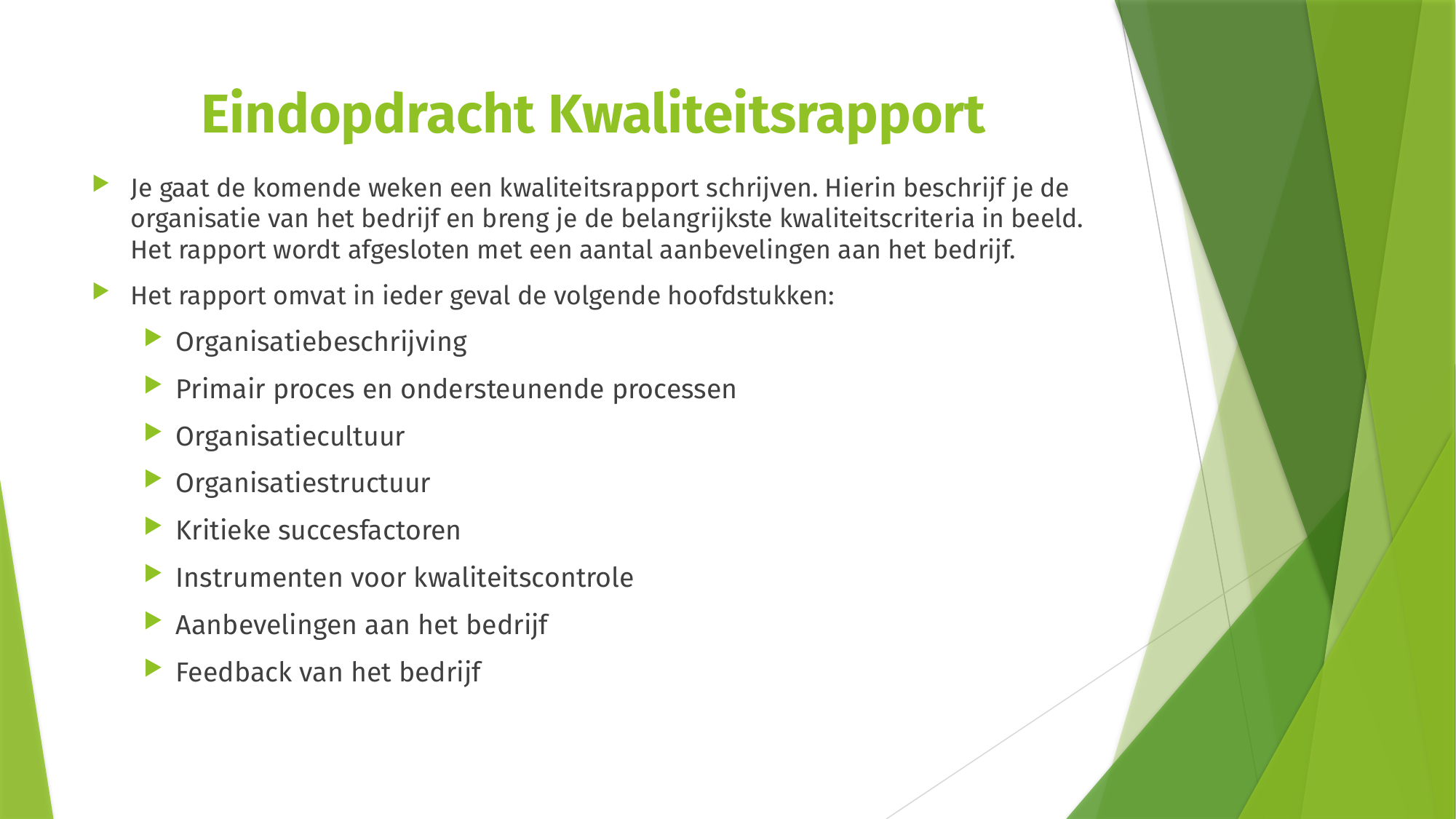

# Eindopdracht Kwaliteitsrapport
Je gaat de komende weken een kwaliteitsrapport schrijven. Hierin beschrijf je de organisatie van het bedrijf en breng je de belangrijkste kwaliteitscriteria in beeld. Het rapport wordt afgesloten met een aantal aanbevelingen aan het bedrijf.
Het rapport omvat in ieder geval de volgende hoofdstukken:
Organisatiebeschrijving
Primair proces en ondersteunende processen
Organisatiecultuur
Organisatiestructuur
Kritieke succesfactoren
Instrumenten voor kwaliteitscontrole
Aanbevelingen aan het bedrijf
Feedback van het bedrijf